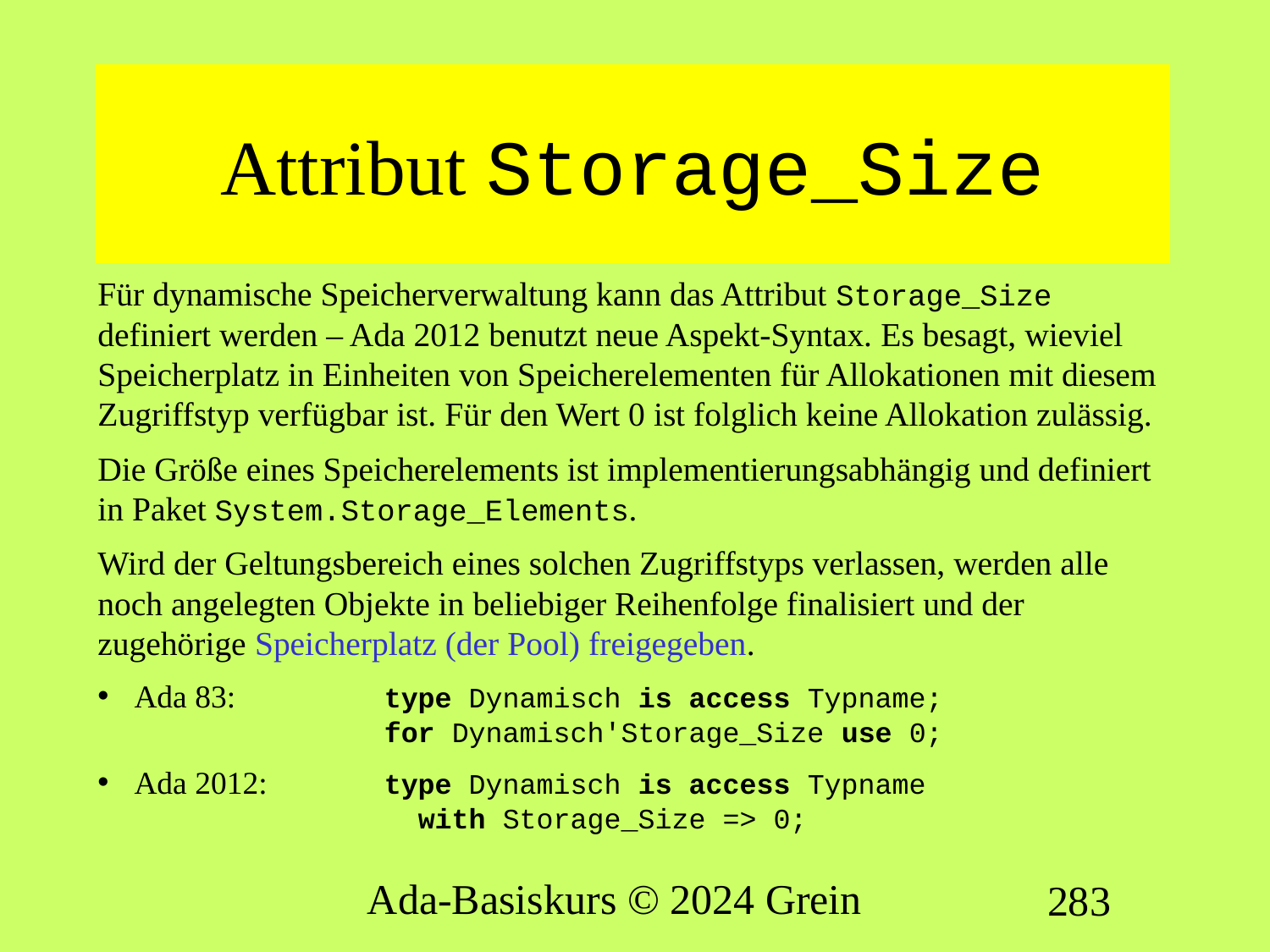

# Attribut Storage_Size
Für dynamische Speicherverwaltung kann das Attribut Storage_Size definiert werden – Ada 2012 benutzt neue Aspekt-Syntax. Es besagt, wieviel Speicherplatz in Einheiten von Speicherelementen für Allokationen mit diesem Zugriffstyp verfügbar ist. Für den Wert 0 ist folglich keine Allokation zulässig.
Die Größe eines Speicherelements ist implementierungsabhängig und definiert in Paket System.Storage_Elements.
Wird der Geltungsbereich eines solchen Zugriffstyps verlassen, werden alle noch angelegten Objekte in beliebiger Reihenfolge finalisiert und der zugehörige Speicherplatz (der Pool) freigegeben.
Ada 83:	type Dynamisch is access Typname;
	for Dynamisch'Storage_Size use 0;
Ada 2012:	type Dynamisch is access Typname
	  with Storage_Size => 0;
Ada-Basiskurs © 2024 Grein
283